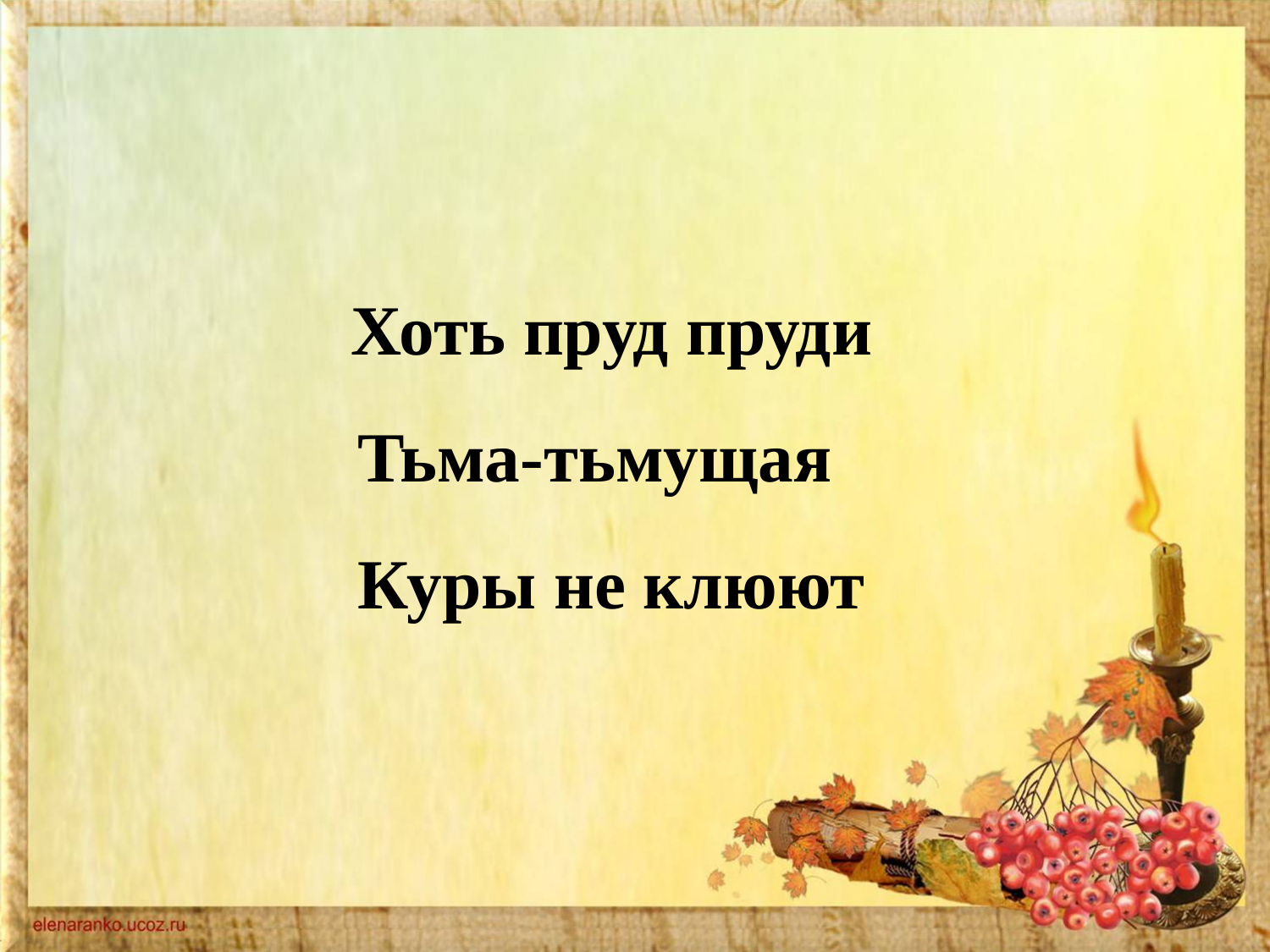

#
    Хоть пруд пруди
    Тьма-тьмущая
    Куры не клюют